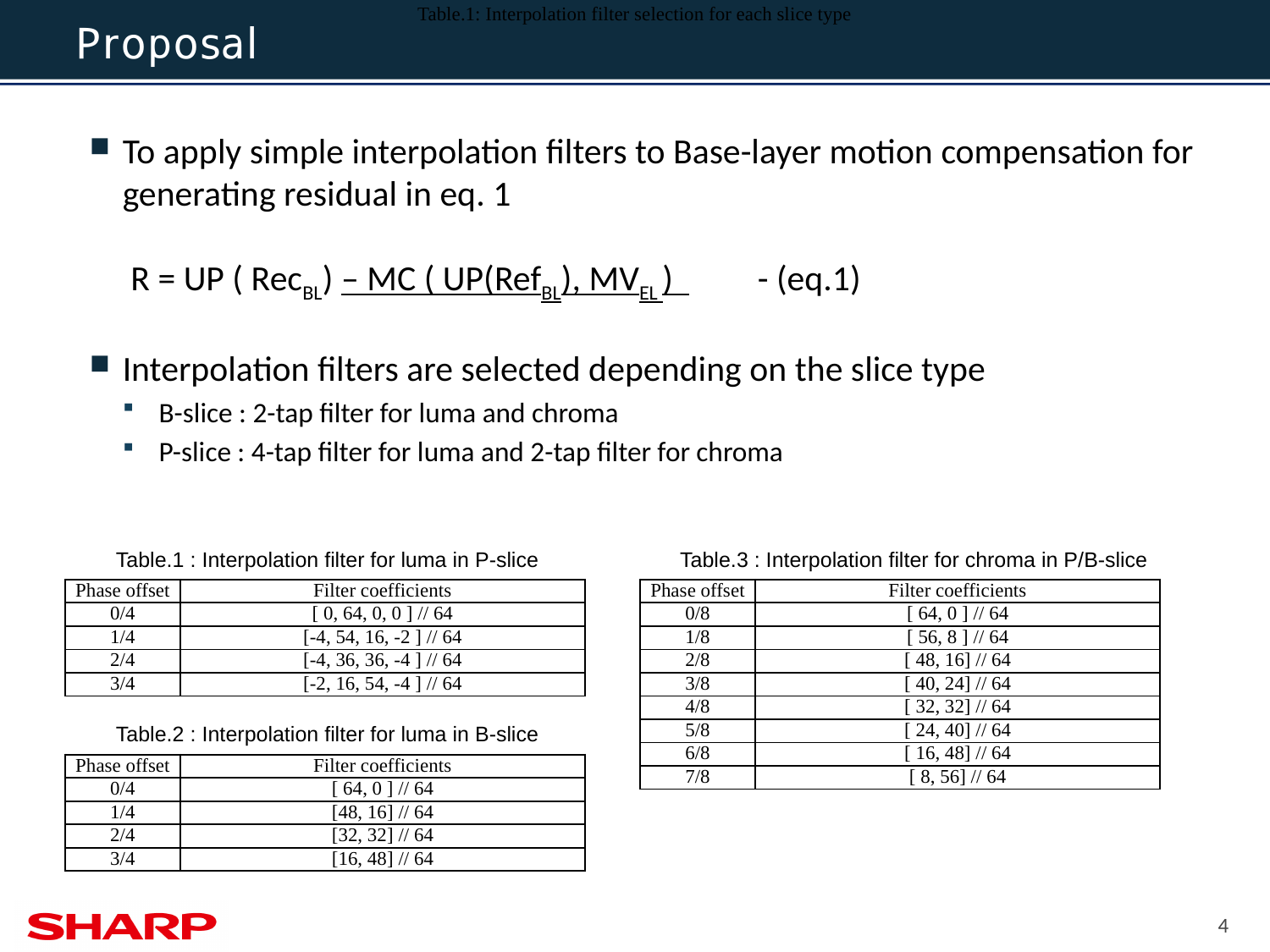

Table.1: Interpolation filter selection for each slice type

# Proposal
To apply simple interpolation filters to Base-layer motion compensation for generating residual in eq. 1
	 R = UP ( RecBL) – MC ( UP(RefBL), MVEL )  	- (eq.1)

Interpolation filters are selected depending on the slice type
B-slice : 2-tap filter for luma and chroma
P-slice : 4-tap filter for luma and 2-tap filter for chroma

Table.1 : Interpolation filter for luma in P-slice
Table.3 : Interpolation filter for chroma in P/B-slice
| Phase offset | Filter coefficients |
| --- | --- |
| 0/4 | [ 0, 64, 0, 0 ] // 64 |
| 1/4 | [-4, 54, 16, -2 ] // 64 |
| 2/4 | [-4, 36, 36, -4 ] // 64 |
| 3/4 | [-2, 16, 54, -4 ] // 64 |
| Phase offset | Filter coefficients |
| --- | --- |
| 0/8 | [ 64, 0 ] // 64 |
| 1/8 | [ 56, 8 ] // 64 |
| 2/8 | [ 48, 16] // 64 |
| 3/8 | [ 40, 24] // 64 |
| 4/8 | [ 32, 32] // 64 |
| 5/8 | [ 24, 40] // 64 |
| 6/8 | [ 16, 48] // 64 |
| 7/8 | [ 8, 56] // 64 |
Table.2 : Interpolation filter for luma in B-slice
| Phase offset | Filter coefficients |
| --- | --- |
| 0/4 | [ 64, 0 ] // 64 |
| 1/4 | [48, 16] // 64 |
| 2/4 | [32, 32] // 64 |
| 3/4 | [16, 48] // 64 |
4